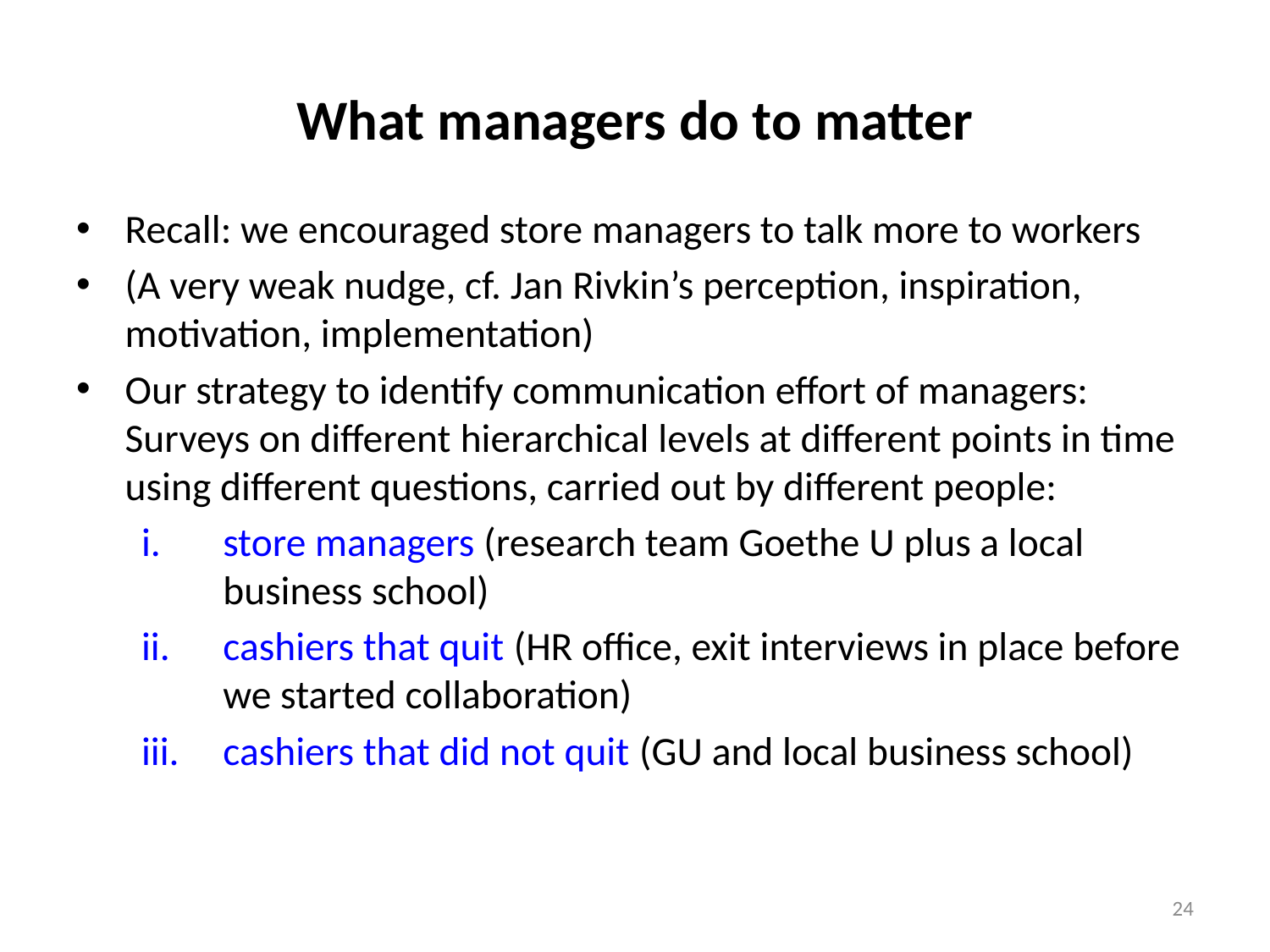

# What managers do to matter
Recall: we encouraged store managers to talk more to workers
(A very weak nudge, cf. Jan Rivkin’s perception, inspiration, motivation, implementation)
Our strategy to identify communication effort of managers: Surveys on different hierarchical levels at different points in time using different questions, carried out by different people:
store managers (research team Goethe U plus a local business school)
cashiers that quit (HR office, exit interviews in place before we started collaboration)
cashiers that did not quit (GU and local business school)

24